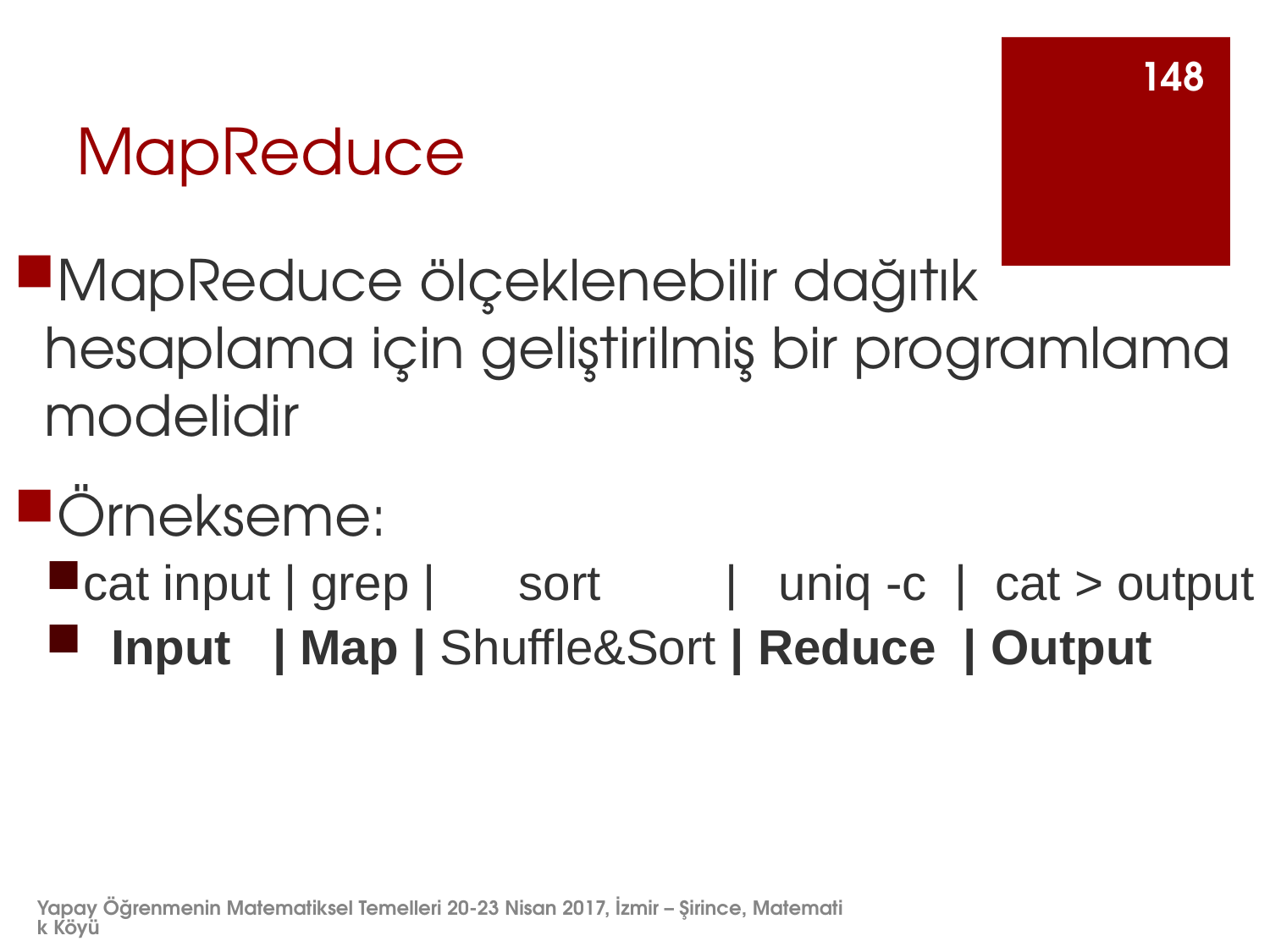

# MapReduce
148
MapReduce ölçeklenebilir dağıtık hesaplama için geliştirilmiş bir programlama modelidir
Örnekseme:
cat input | grep |      sort         |   uniq -c  |  cat > output
  Input   | Map | Shuffle&Sort | Reduce  | Output

Yapay Öğrenmenin Matematiksel Temelleri 20-23 Nisan 2017, İzmir – Şirince, Matematik Köyü